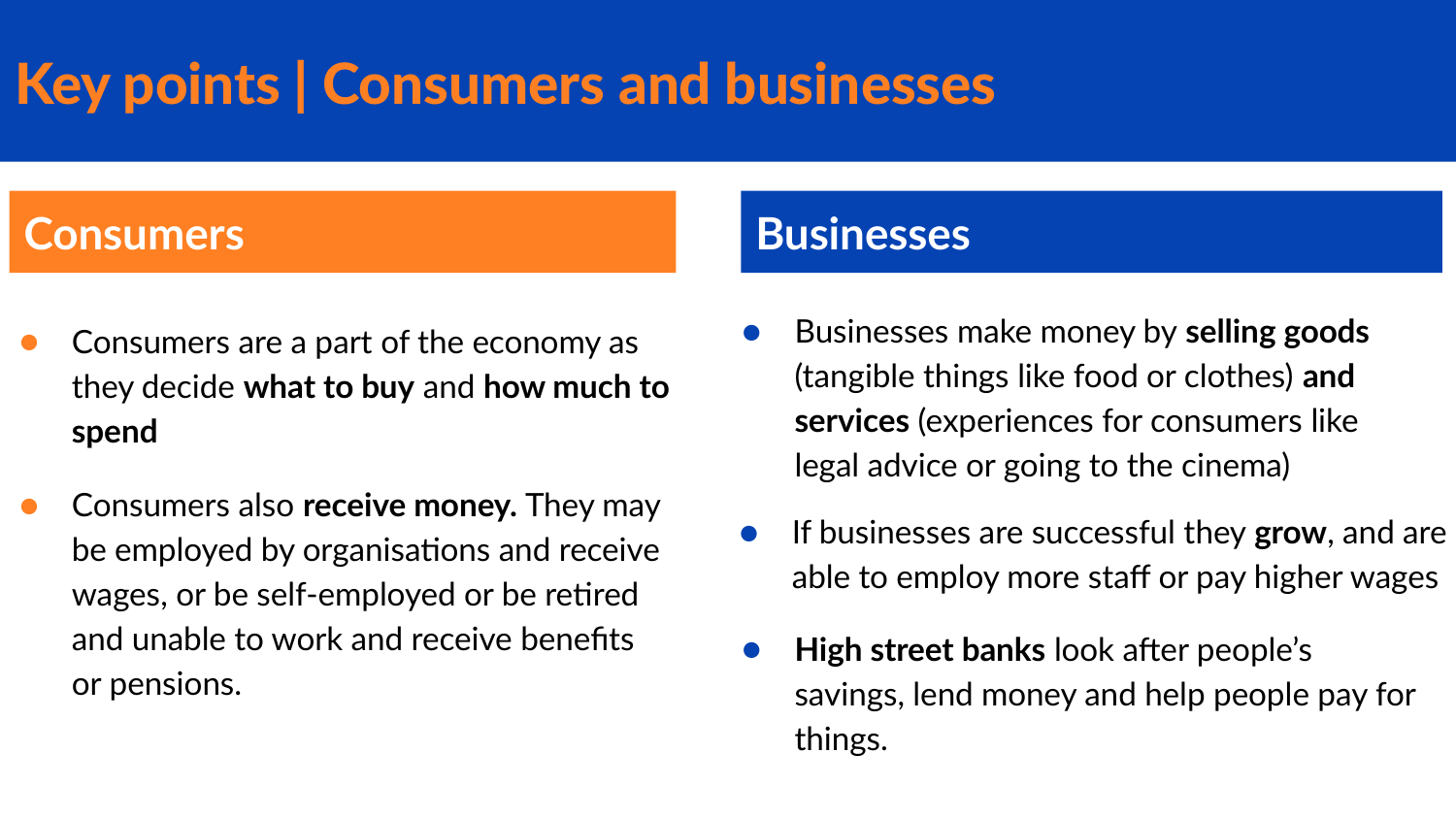

Key points | Consumers and businesses

Consumers
Businesses
Businesses make money by selling goods (tangible things like food or clothes) and services (experiences for consumers like legal advice or going to the cinema)
Consumers are a part of the economy as they decide what to buy and how much to spend
Consumers also receive money. They may be employed by organisations and receive wages, or be self-employed or be retired and unable to work and receive benefits or pensions.
If businesses are successful they grow, and are able to employ more staff or pay higher wages
High street banks look after people’s savings, lend money and help people pay for things.